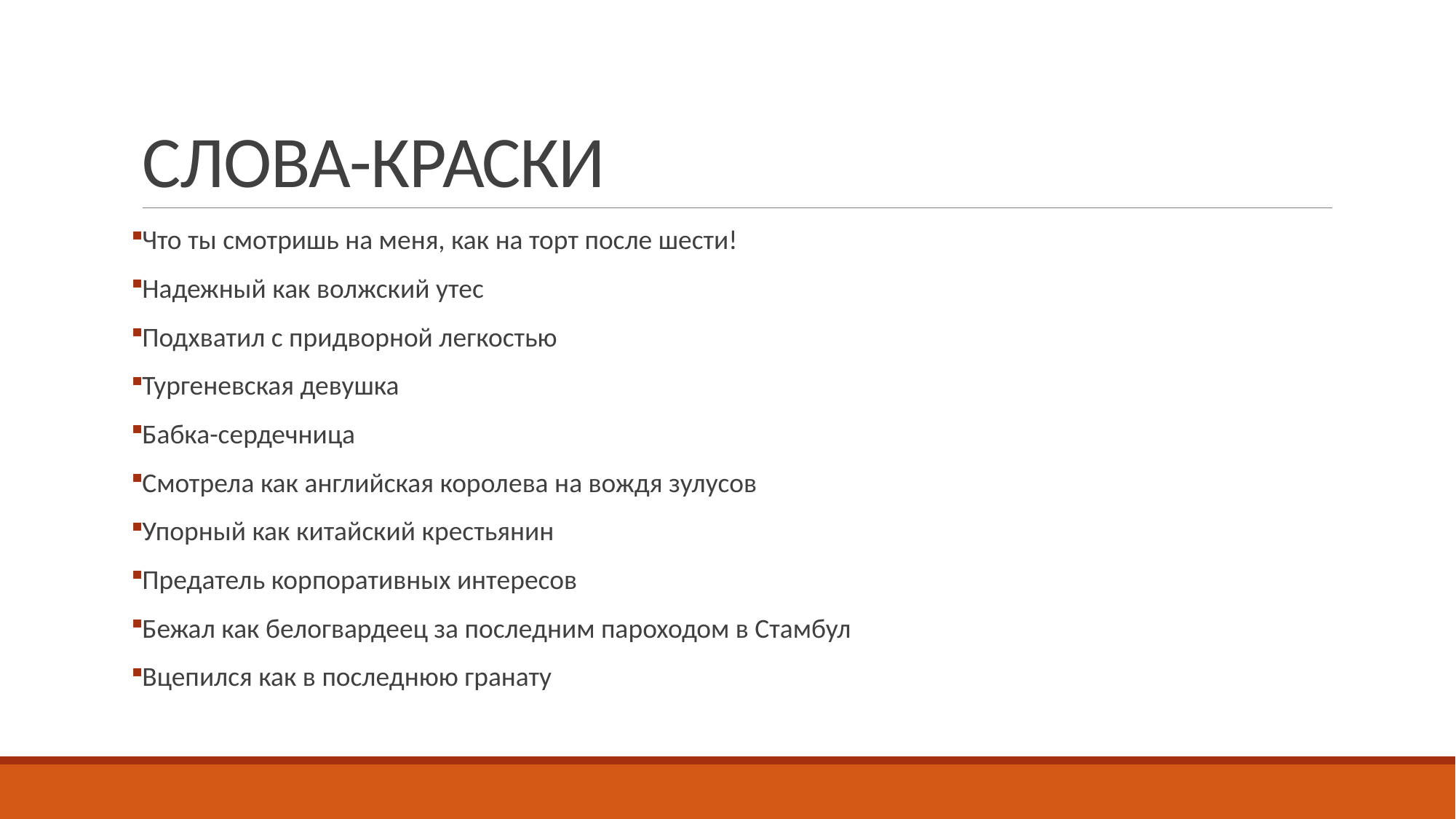

# СЛОВА-КРАСКИ
Что ты смотришь на меня, как на торт после шести!
Надежный как волжский утес
Подхватил с придворной легкостью
Тургеневская девушка
Бабка-сердечница
Смотрела как английская королева на вождя зулусов
Упорный как китайский крестьянин
Предатель корпоративных интересов
Бежал как белогвардеец за последним пароходом в Стамбул
Вцепился как в последнюю гранату